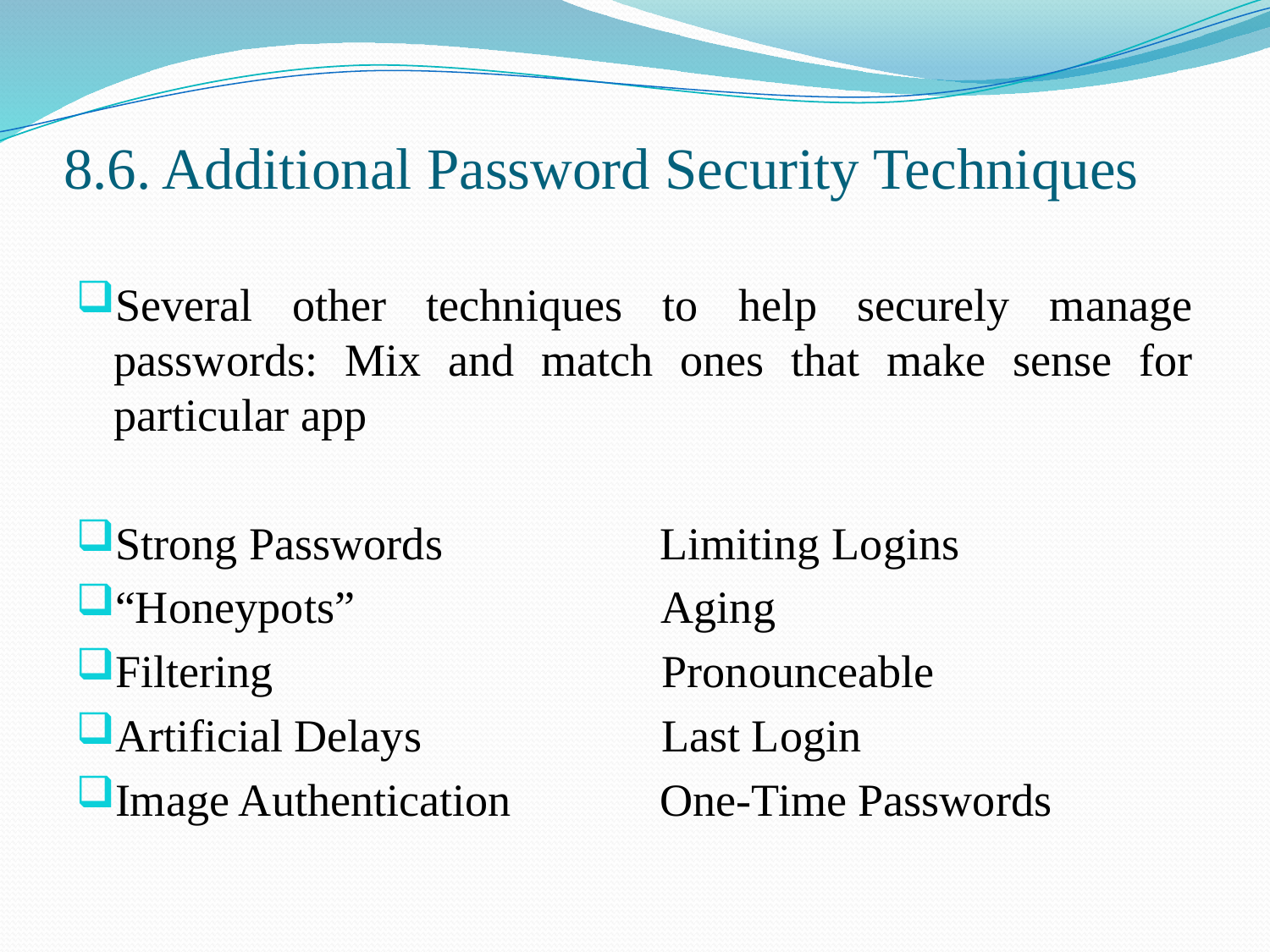

# 8.6. Additional Password Security Techniques
Several other techniques to help securely manage passwords: Mix and match ones that make sense for particular app

Strong Passwords                   Limiting Logins
“Honeypots”                           Aging
Filtering                                  Pronounceable
Artificial Delays                     Last Login
Image Authentication             One-Time Passwords